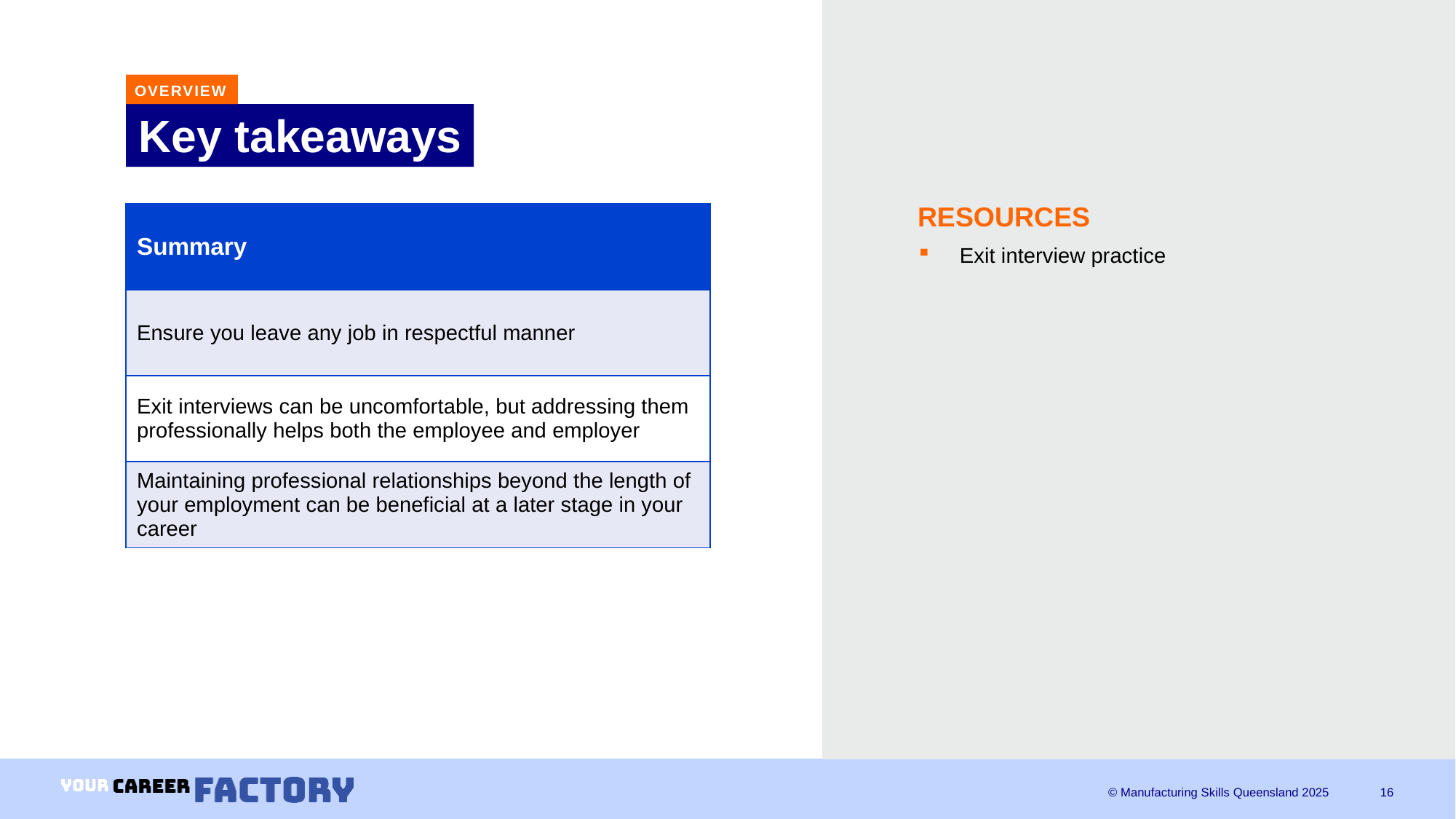

OVERVIEW
# Key takeaways
RESOURCES
| Summary |
| --- |
| Ensure you leave any job in respectful manner |
| Exit interviews can be uncomfortable, but addressing them professionally helps both the employee and employer |
| Maintaining professional relationships beyond the length of your employment can be beneficial at a later stage in your career |
Exit interview practice